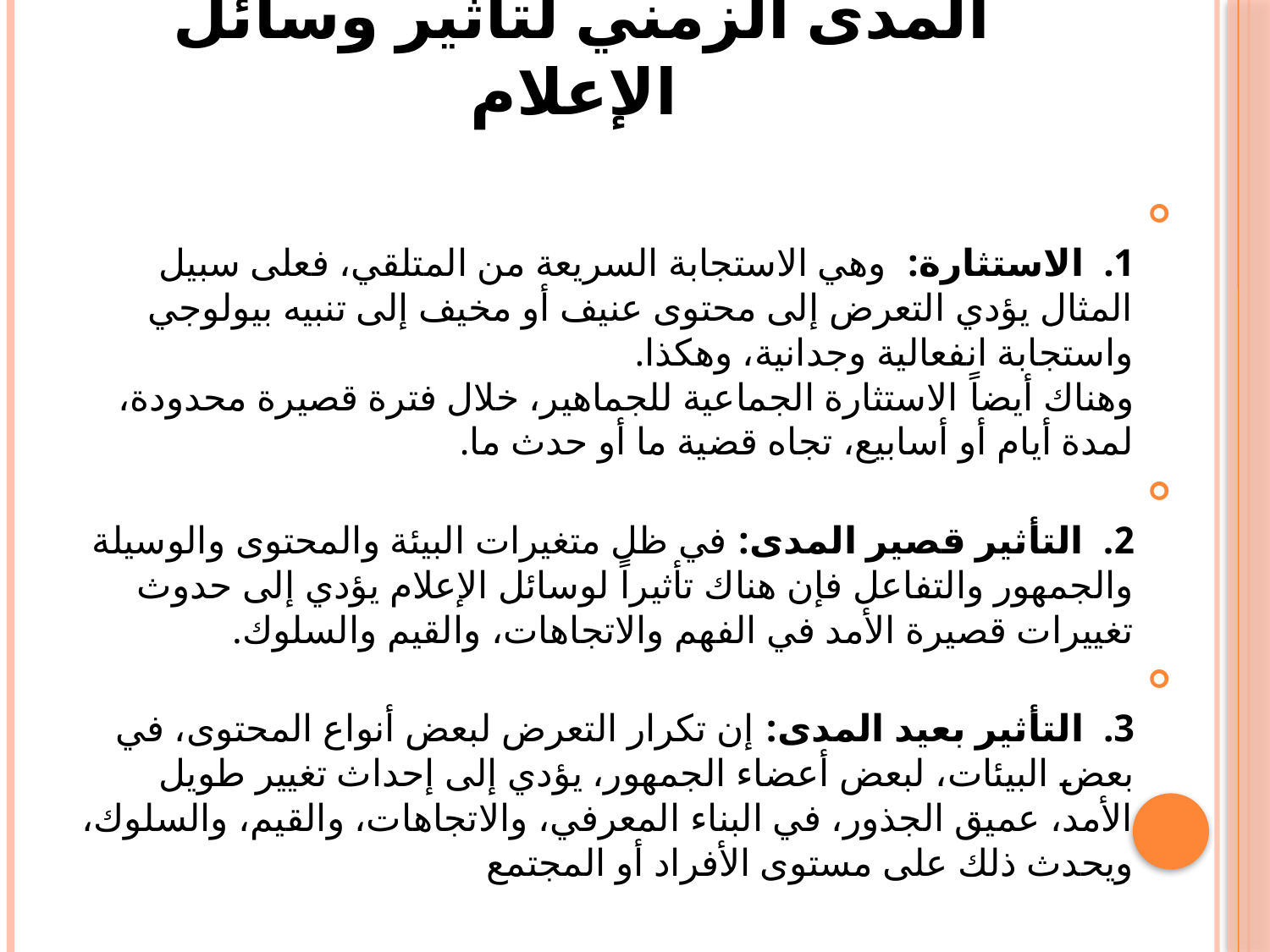

# المدى الزمني لتأثير وسائل الإعلام
1.  الاستثارة:  وهي الاستجابة السريعة من المتلقي، فعلى سبيل المثال يؤدي التعرض إلى محتوى عنيف أو مخيف إلى تنبيه بيولوجي واستجابة انفعالية وجدانية، وهكذا. 
وهناك أيضاً الاستثارة الجماعية للجماهير، خلال فترة قصيرة محدودة، لمدة أيام أو أسابيع، تجاه قضية ما أو حدث ما.
2.  التأثير قصير المدى: في ظل متغيرات البيئة والمحتوى والوسيلة والجمهور والتفاعل فإن هناك تأثيراً لوسائل الإعلام يؤدي إلى حدوث تغييرات قصيرة الأمد في الفهم والاتجاهات، والقيم والسلوك.
3.  التأثير بعيد المدى: إن تكرار التعرض لبعض أنواع المحتوى، في بعض البيئات، لبعض أعضاء الجمهور، يؤدي إلى إحداث تغيير طويل الأمد، عميق الجذور، في البناء المعرفي، والاتجاهات، والقيم، والسلوك، ويحدث ذلك على مستوى الأفراد أو المجتمع